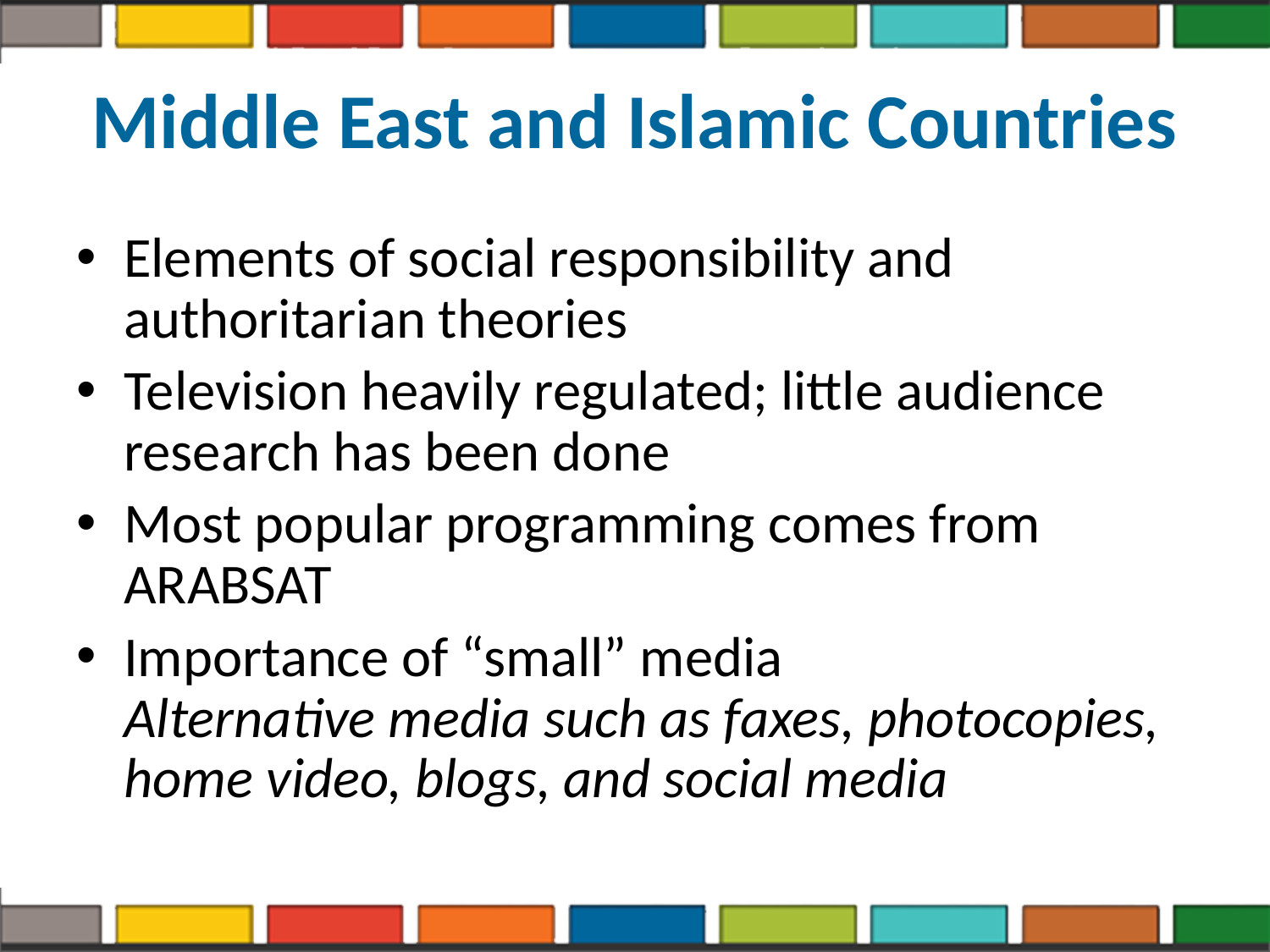

# Middle East and Islamic Countries
Elements of social responsibility and authoritarian theories
Television heavily regulated; little audience research has been done
Most popular programming comes from ARABSAT
Importance of “small” media
Alternative media such as faxes, photocopies, home video, blogs, and social media